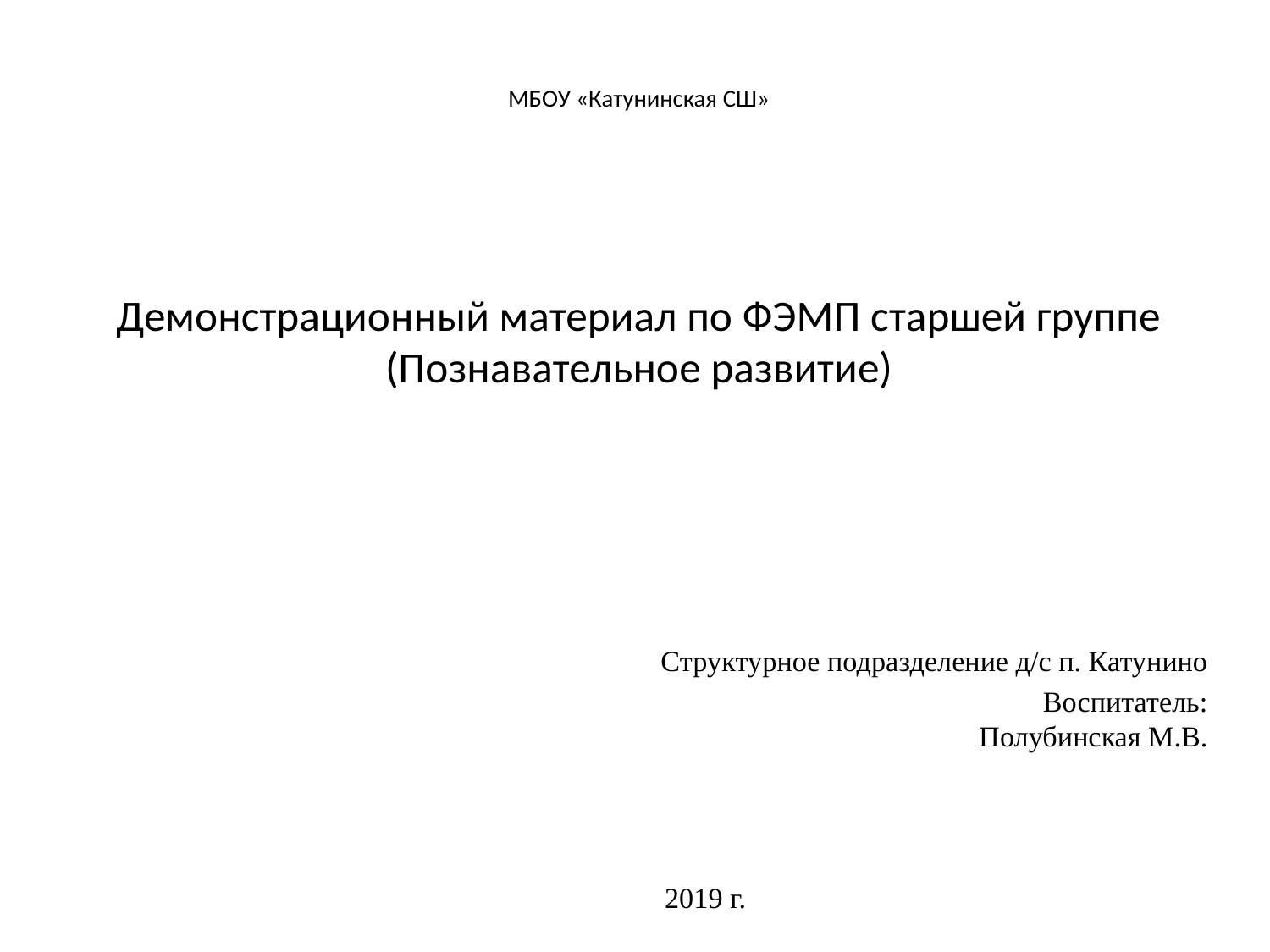

# МБОУ «Катунинская СШ» Демонстрационный материал по ФЭМП старшей группе (Познавательное развитие)

 Структурное подразделение д/с п. Катунино
                                                                                                       Воспитатель: Полубинская М.В.

2019 г.